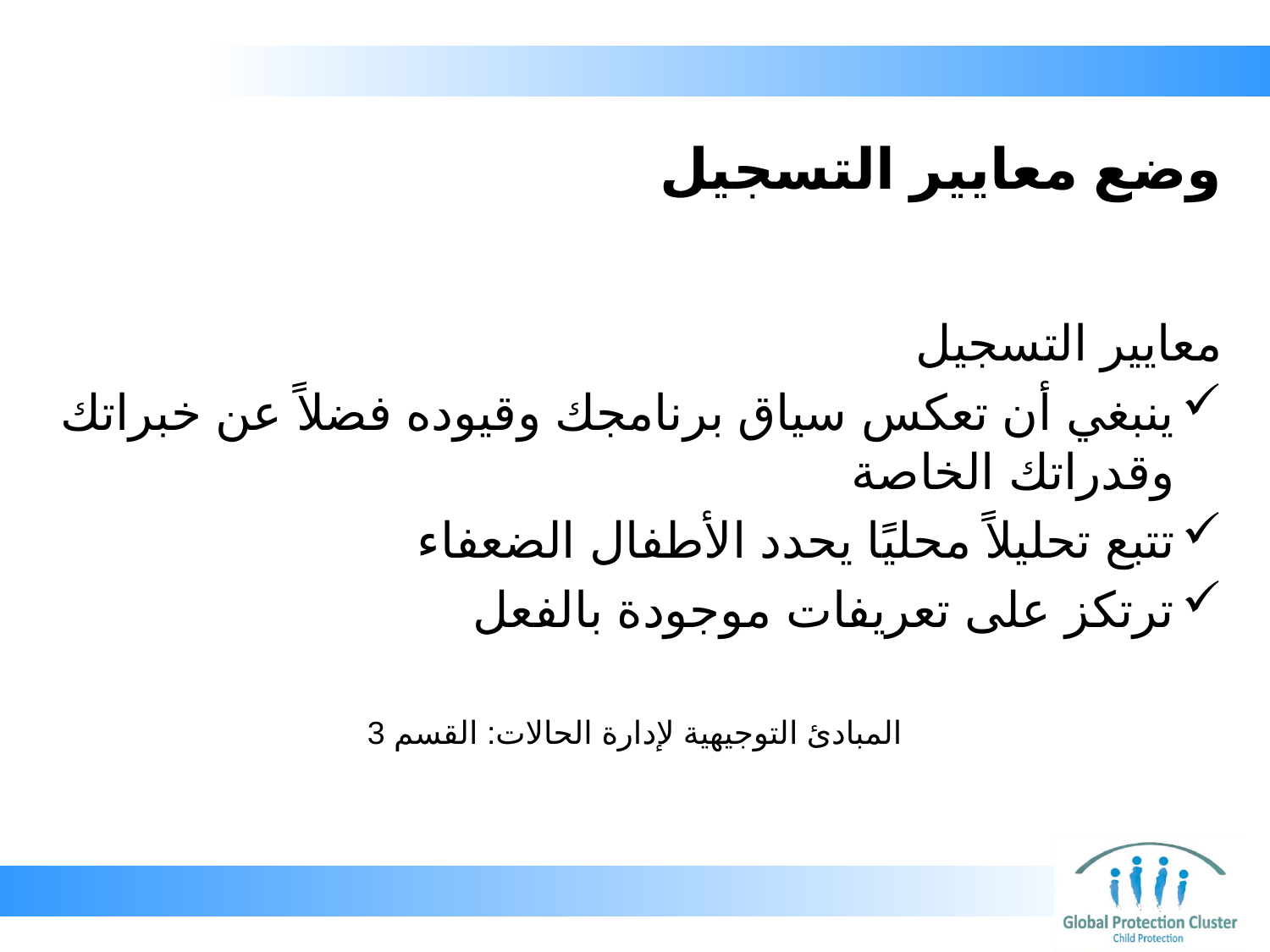

# وضع معايير التسجيل

معايير التسجيل
ينبغي أن تعكس سياق برنامجك وقيوده فضلاً عن خبراتك وقدراتك الخاصة
تتبع تحليلاً محليًا يحدد الأطفال الضعفاء
ترتكز على تعريفات موجودة بالفعل

المبادئ التوجيهية لإدارة الحالات: القسم 3